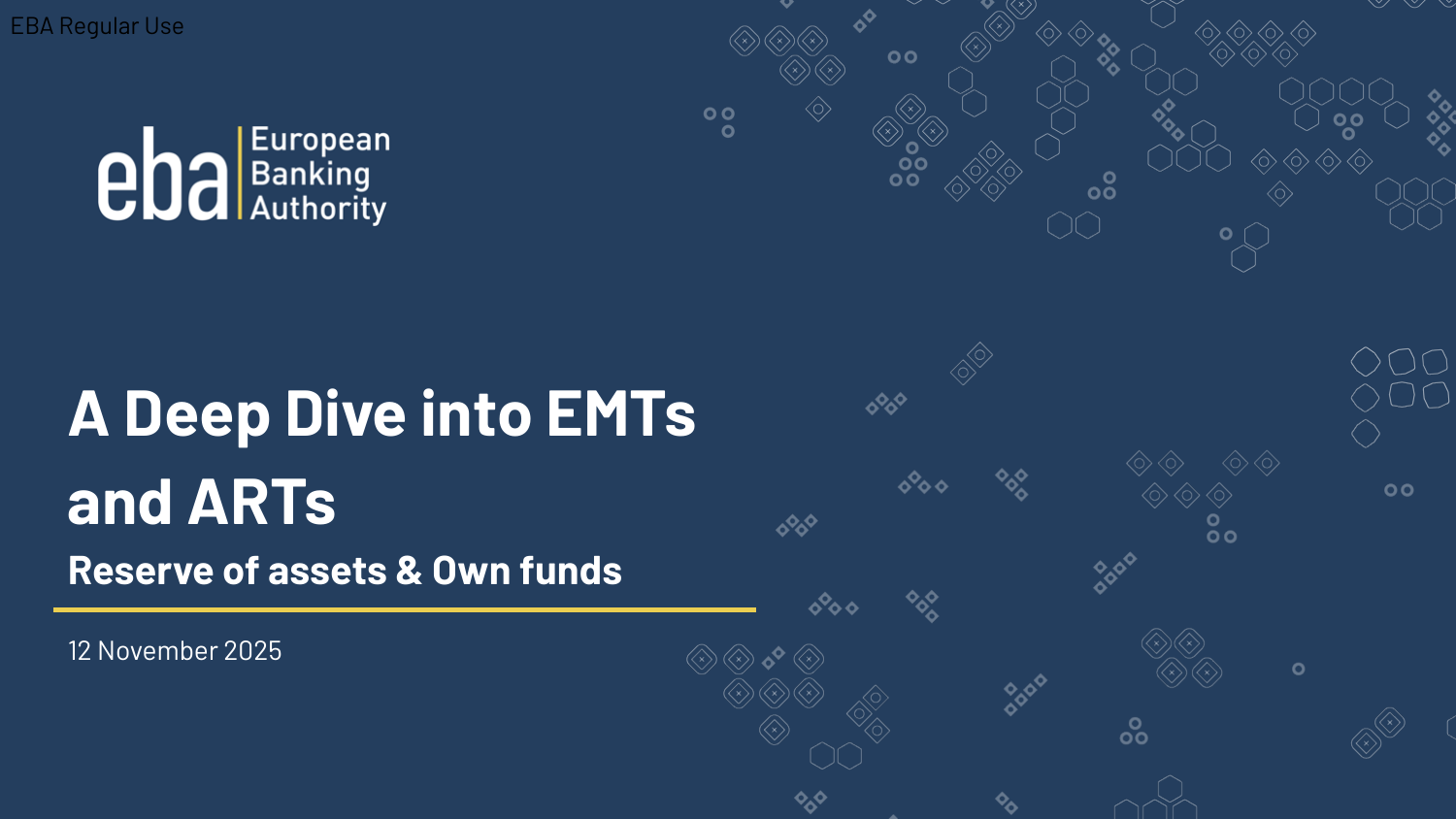

| A Deep Dive into EMTs and ARTs Reserve of assets & Own funds |
| --- |
| 12 November 2025 |